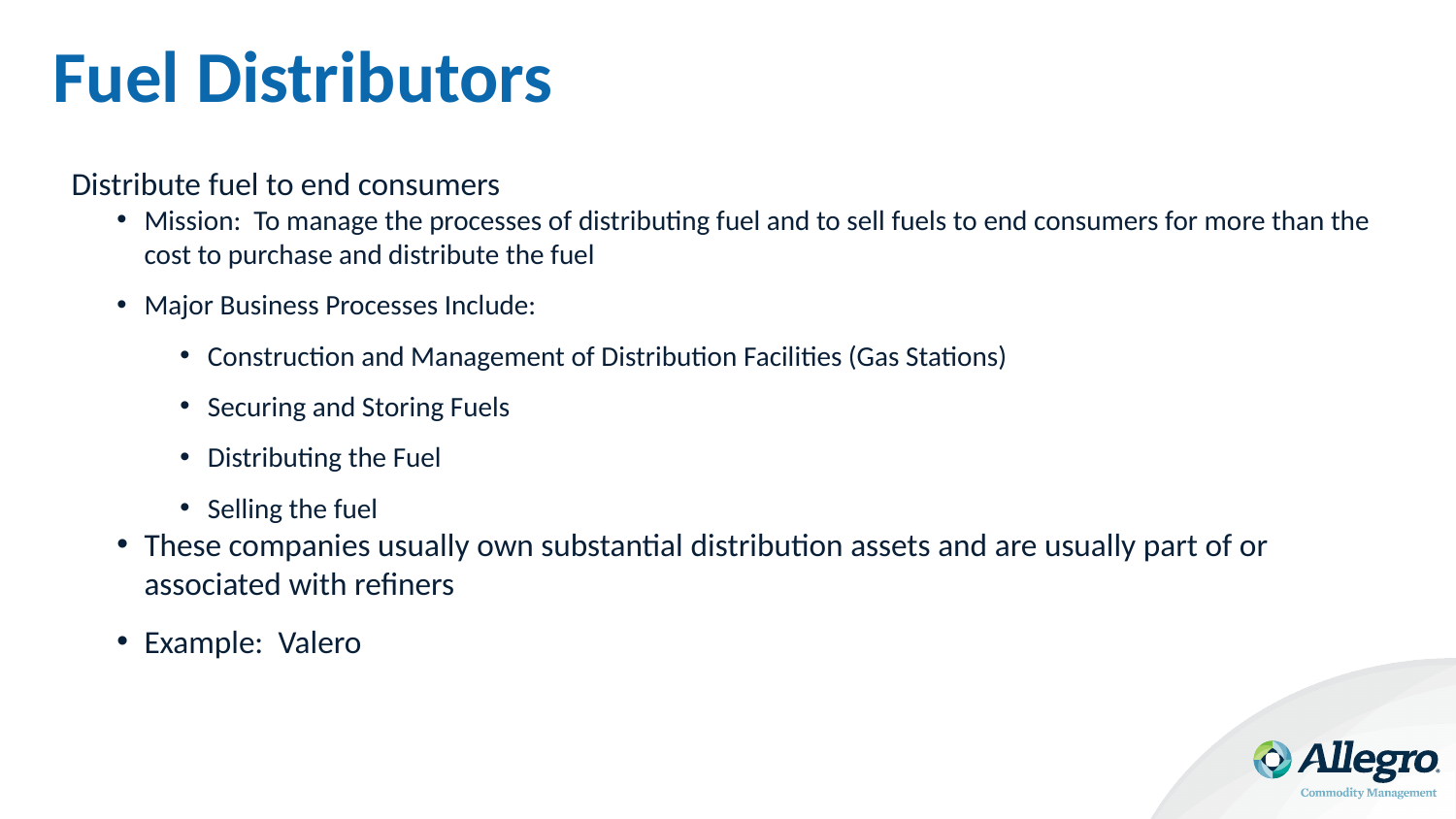

# Fuel Distributors
Distribute fuel to end consumers
Mission:  To manage the processes of distributing fuel and to sell fuels to end consumers for more than the cost to purchase and distribute the fuel
Major Business Processes Include:
Construction and Management of Distribution Facilities (Gas Stations)
Securing and Storing Fuels
Distributing the Fuel
Selling the fuel
These companies usually own substantial distribution assets and are usually part of or associated with refiners
Example:  Valero